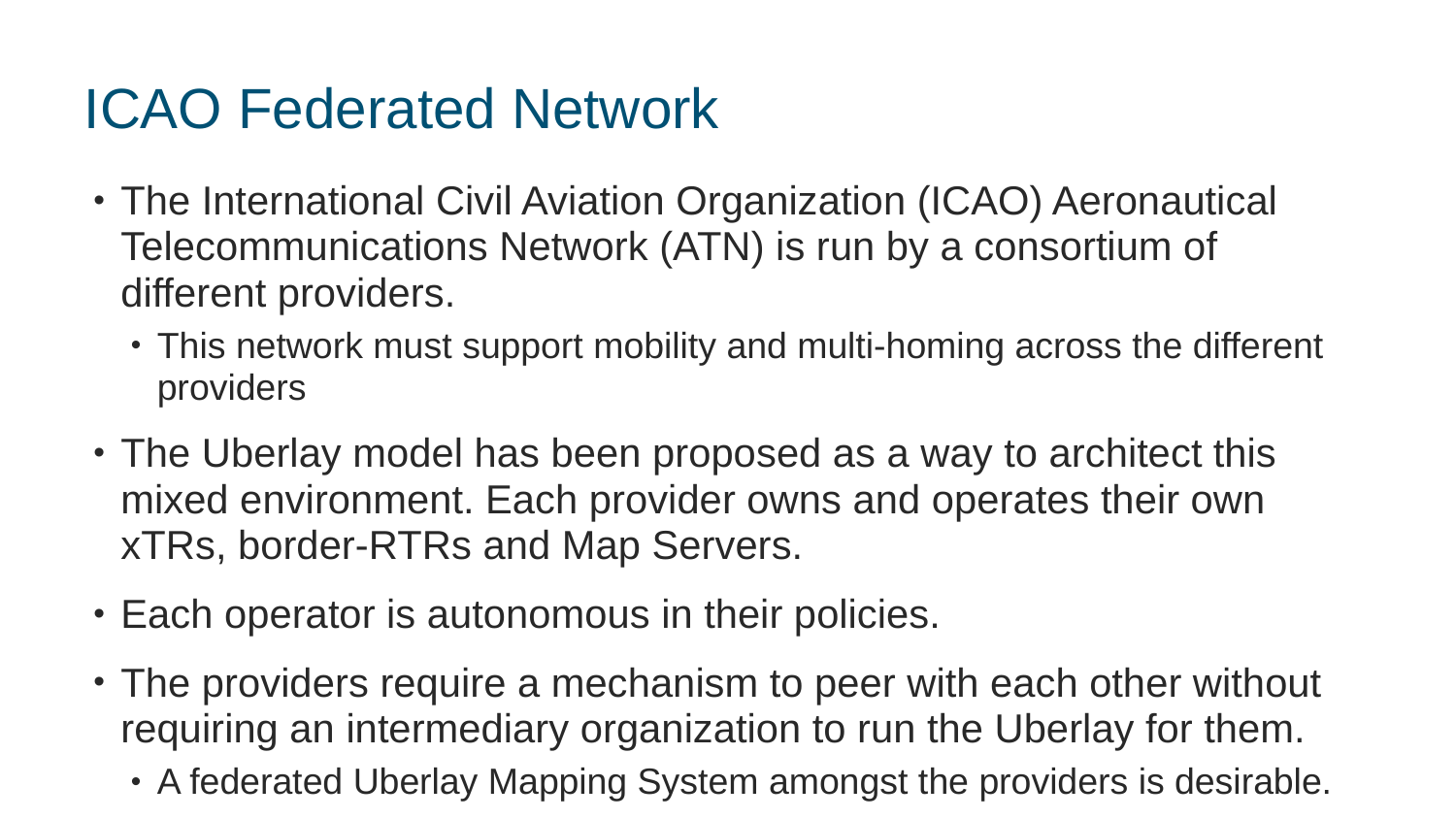

# ICAO Federated Network
The International Civil Aviation Organization (ICAO) Aeronautical Telecommunications Network (ATN) is run by a consortium of different providers.
This network must support mobility and multi-homing across the different providers
The Uberlay model has been proposed as a way to architect this mixed environment. Each provider owns and operates their own xTRs, border-RTRs and Map Servers.
Each operator is autonomous in their policies.
The providers require a mechanism to peer with each other without requiring an intermediary organization to run the Uberlay for them.
A federated Uberlay Mapping System amongst the providers is desirable.